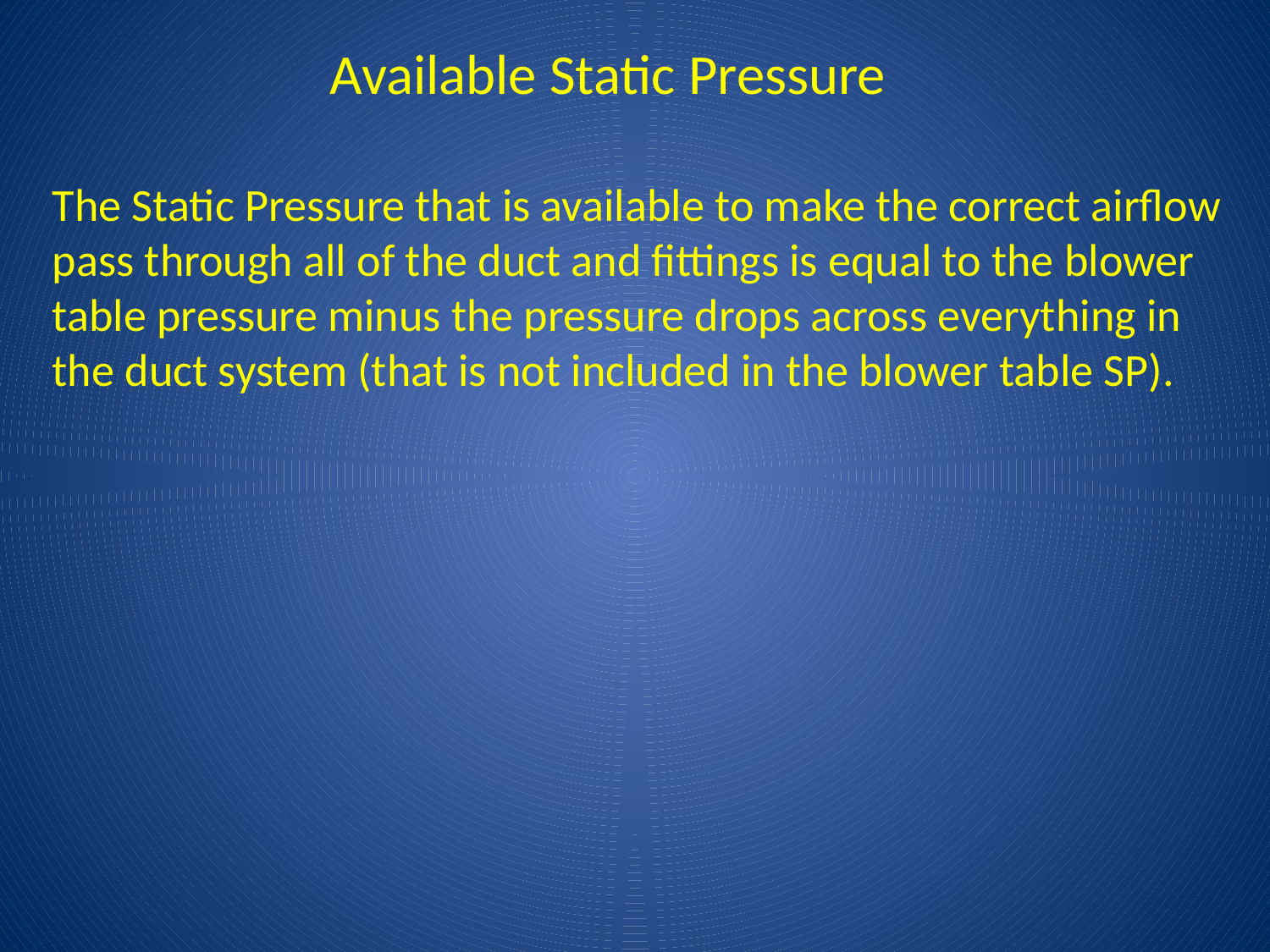

Available Static Pressure
The Static Pressure that is available to make the correct airflow
pass through all of the duct and fittings is equal to the blower table pressure minus the pressure drops across everything in the duct system (that is not included in the blower table SP).